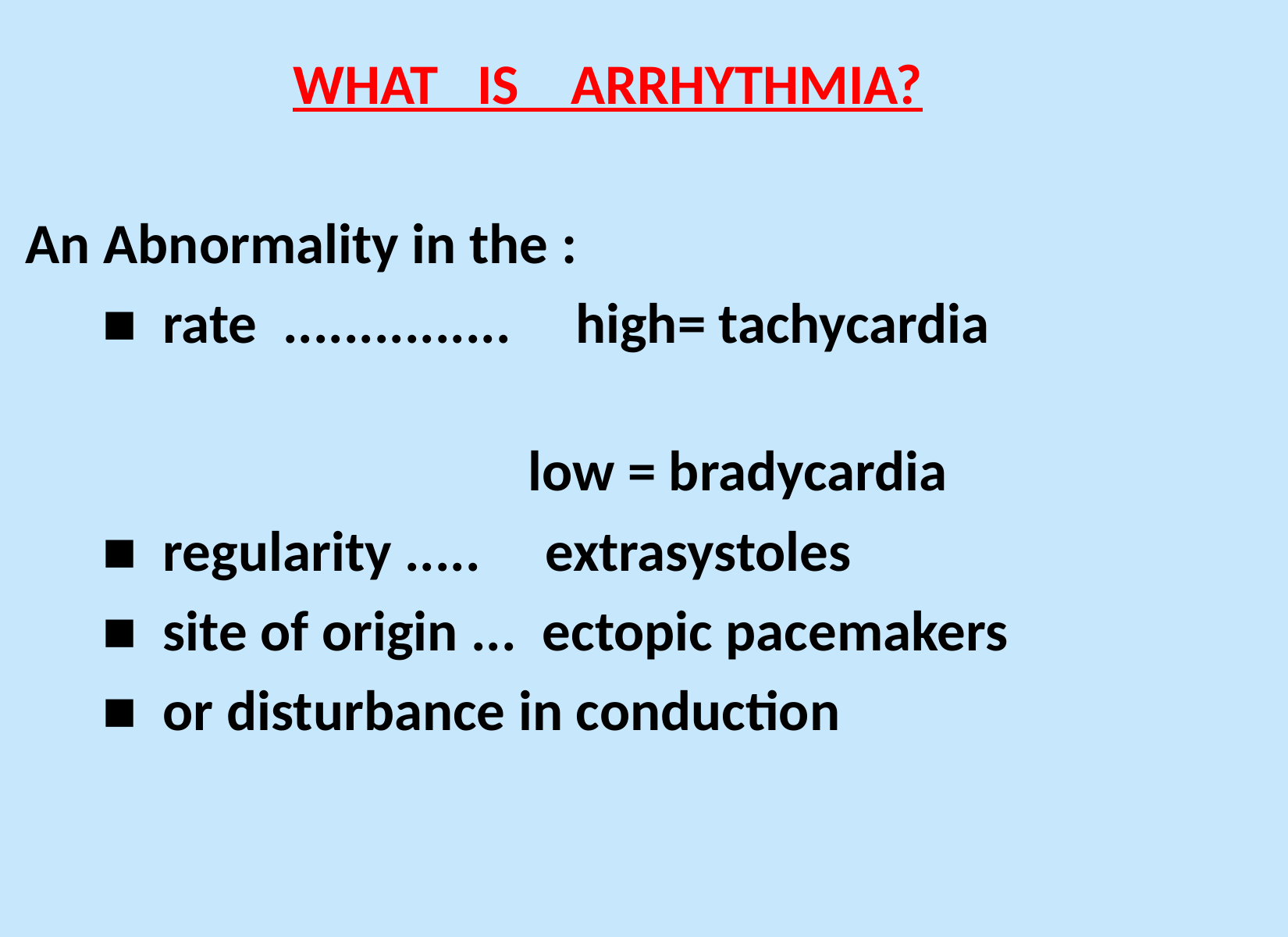

WHAT   IS    ARRHYTHMIA?

 An Abnormality in the :
       ■  rate  ...............     high= tachycardia
                                        low = bradycardia
       ■  regularity .....     extrasystoles
       ■  site of origin ...  ectopic pacemakers
       ■  or disturbance in conduction